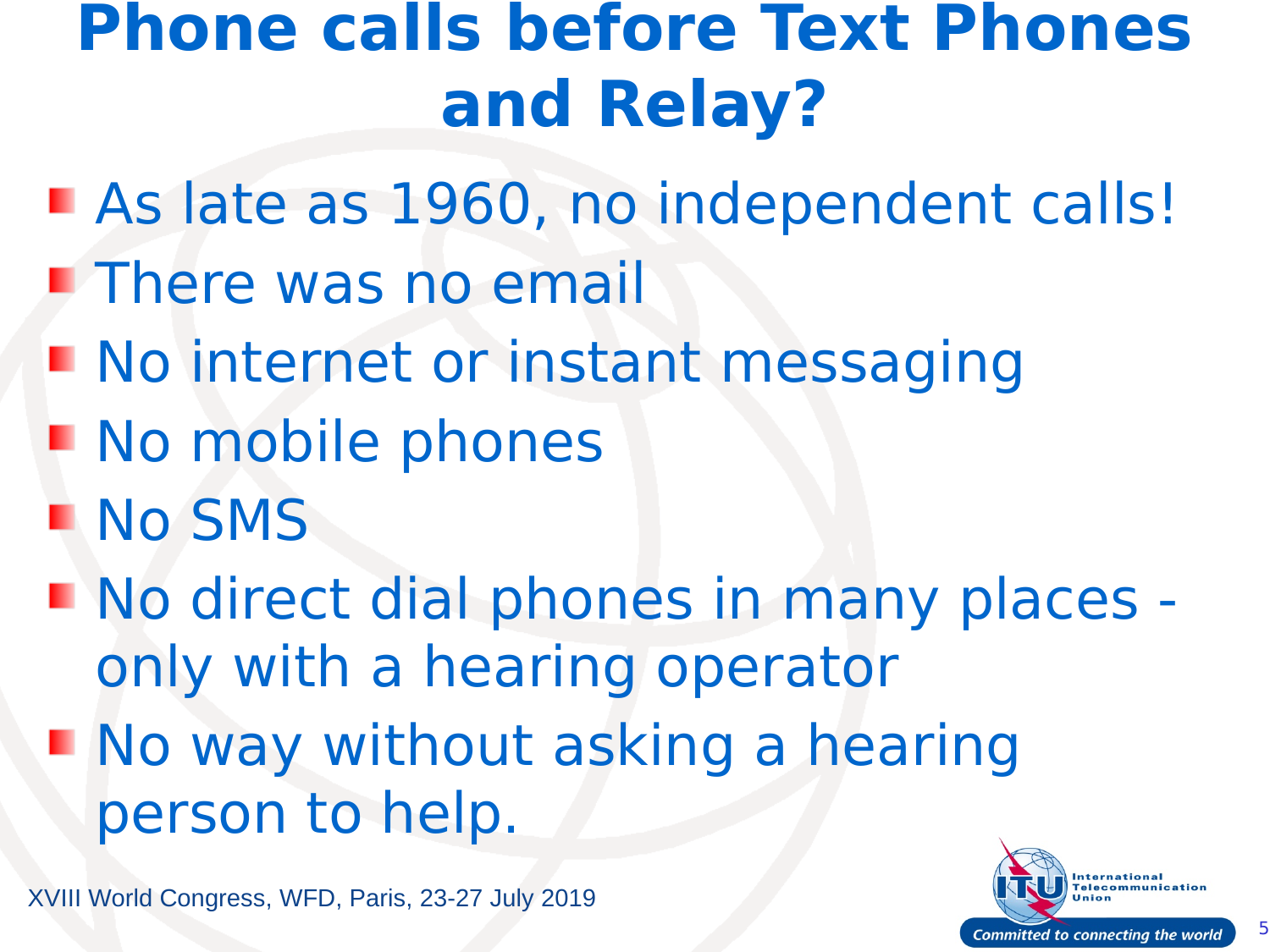

# Phone calls before Text Phones and Relay?
As late as 1960, no independent calls!
There was no email
No internet or instant messaging
No mobile phones
No SMS
No direct dial phones in many places - only with a hearing operator
No way without asking a hearing person to help.

XVIII World Congress, WFD, Paris, 23-27 July 2019
5